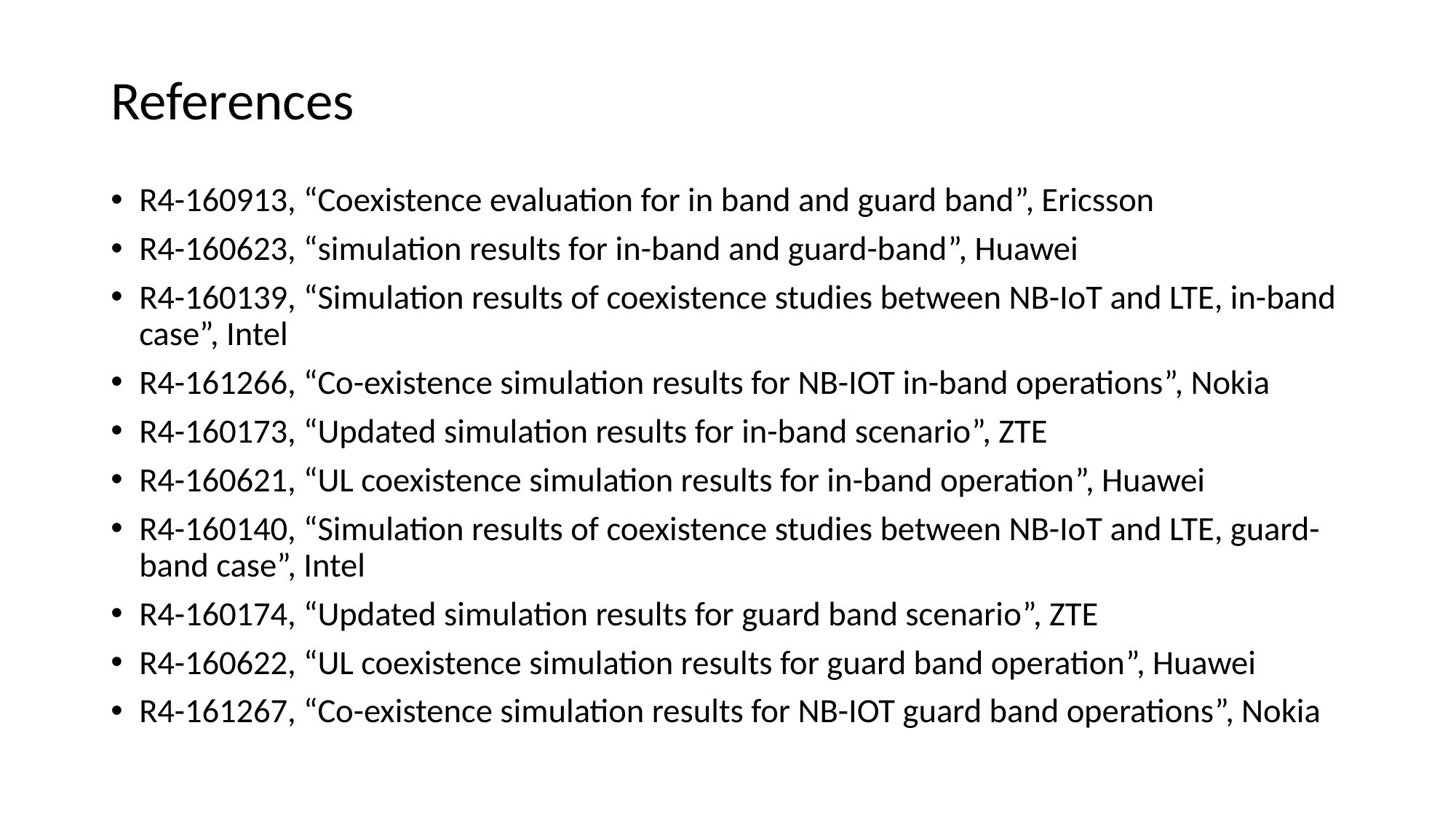

# References
R4-160913, “Coexistence evaluation for in band and guard band”, Ericsson
R4-160623, “simulation results for in-band and guard-band”, Huawei
R4-160139, “Simulation results of coexistence studies between NB-IoT and LTE, in-band case”, Intel
R4-161266, “Co-existence simulation results for NB-IOT in-band operations”, Nokia
R4-160173, “Updated simulation results for in-band scenario”, ZTE
R4-160621, “UL coexistence simulation results for in-band operation”, Huawei
R4-160140, “Simulation results of coexistence studies between NB-IoT and LTE, guard-band case”, Intel
R4-160174, “Updated simulation results for guard band scenario”, ZTE
R4-160622, “UL coexistence simulation results for guard band operation”, Huawei
R4-161267, “Co-existence simulation results for NB-IOT guard band operations”, Nokia